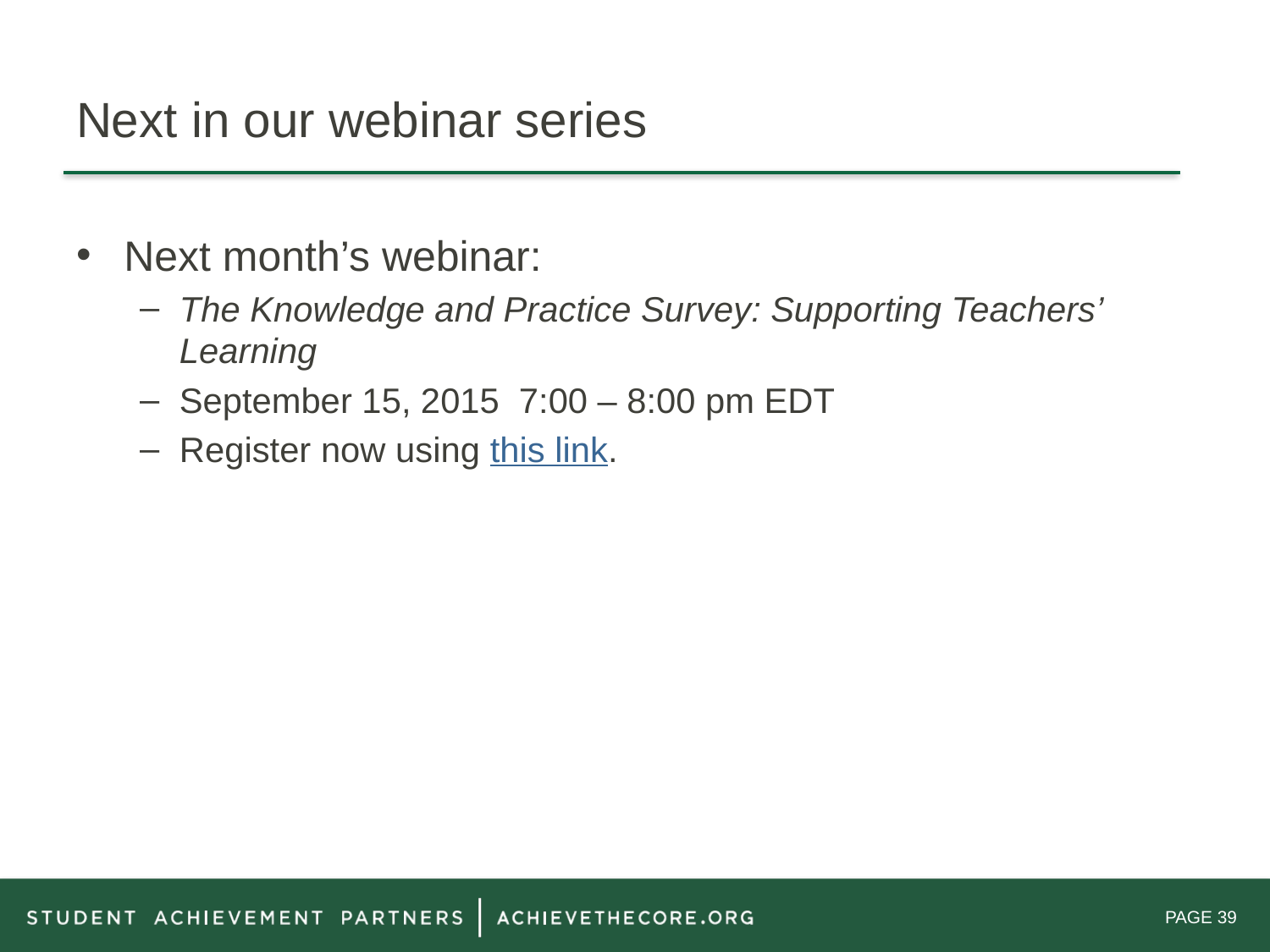

# Next in our webinar series
Next month’s webinar:
The Knowledge and Practice Survey: Supporting Teachers’ Learning
September 15, 2015  7:00 – 8:00 pm EDT
Register now using this link.